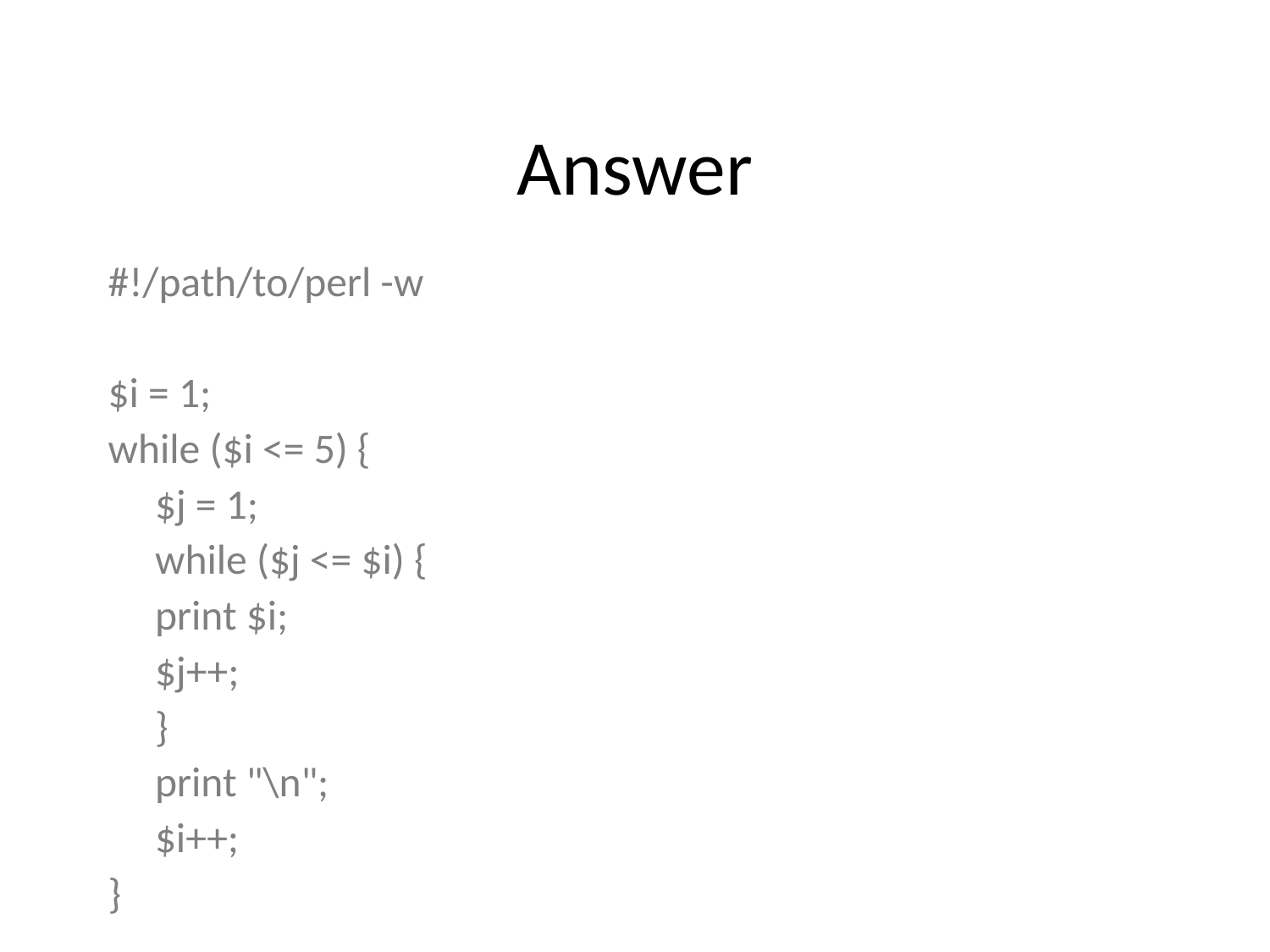

# Answer
#!/path/to/perl -w

$i = 1;
while ($i <= 5) {
	$j = 1;
	while ($j <= $i) {
		print $i;
		$j++;
	}
	print "\n";
	$i++;
}